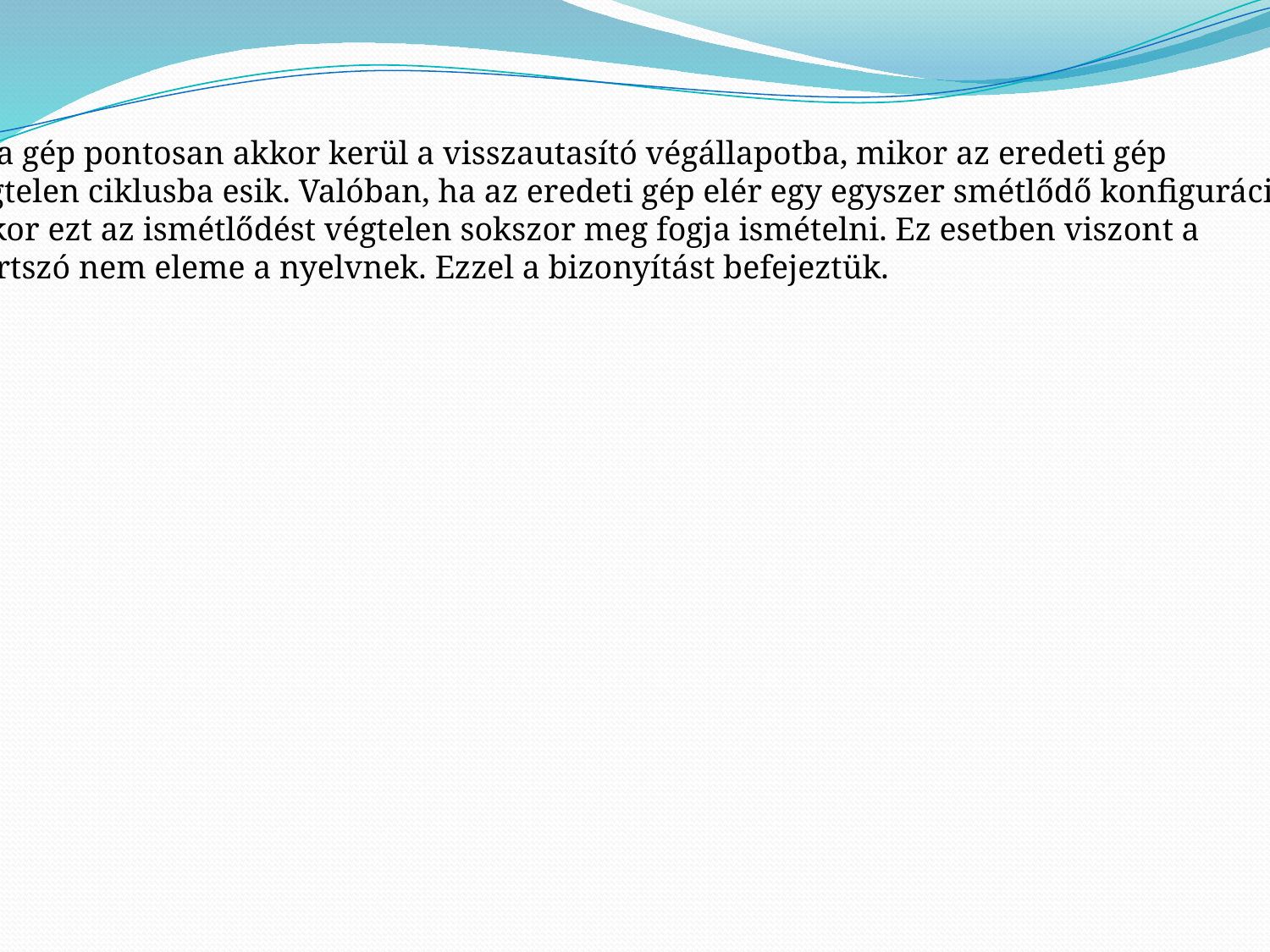

Ez a gép pontosan akkor kerül a visszautasító végállapotba, mikor az eredeti gép
végtelen ciklusba esik. Valóban, ha az eredeti gép elér egy egyszer smétlődő konfigurációt,
akkor ezt az ismétlődést végtelen sokszor meg fogja ismételni. Ez esetben viszont a
startszó nem eleme a nyelvnek. Ezzel a bizonyítást befejeztük.